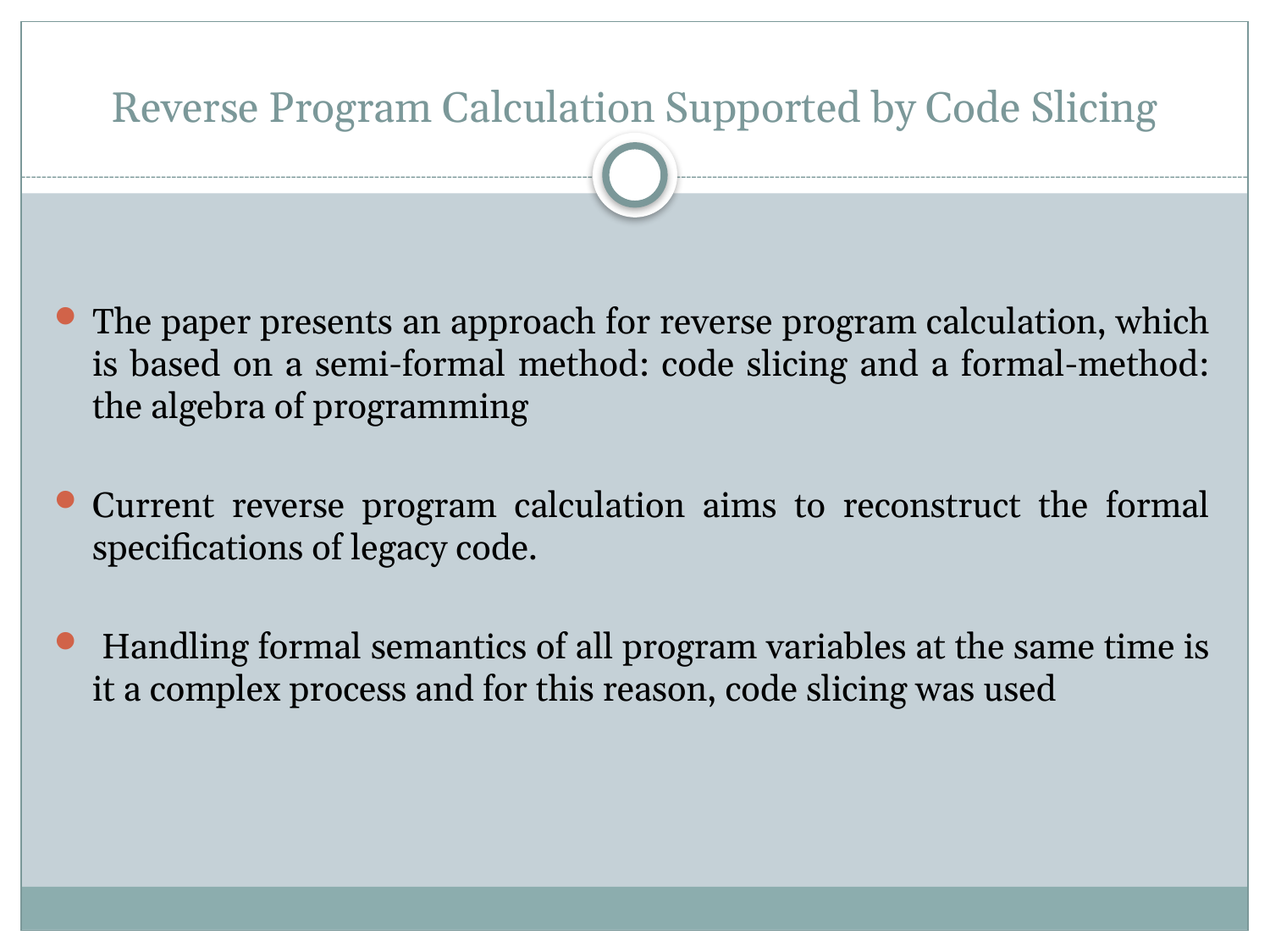

# Reverse Program Calculation Supported by Code Slicing

The paper presents an approach for reverse program calculation, which is based on a semi-formal method: code slicing and a formal-method: the algebra of programming

Current reverse program calculation aims to reconstruct the formal specifications of legacy code.

 Handling formal semantics of all program variables at the same time is it a complex process and for this reason, code slicing was used